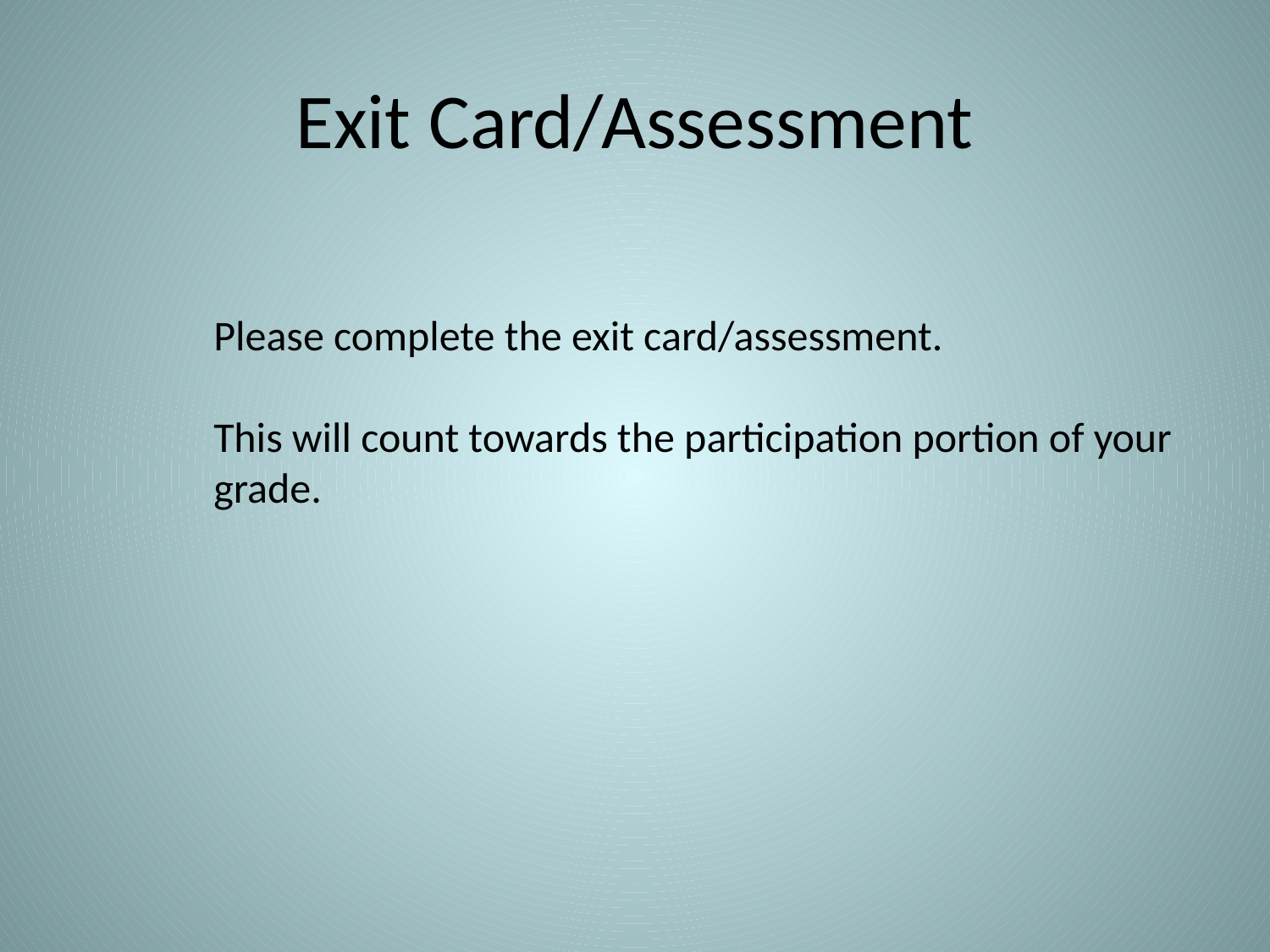

# Exit Card/Assessment

	Please complete the exit card/assessment.

	This will count towards the participation portion of your 	grade.